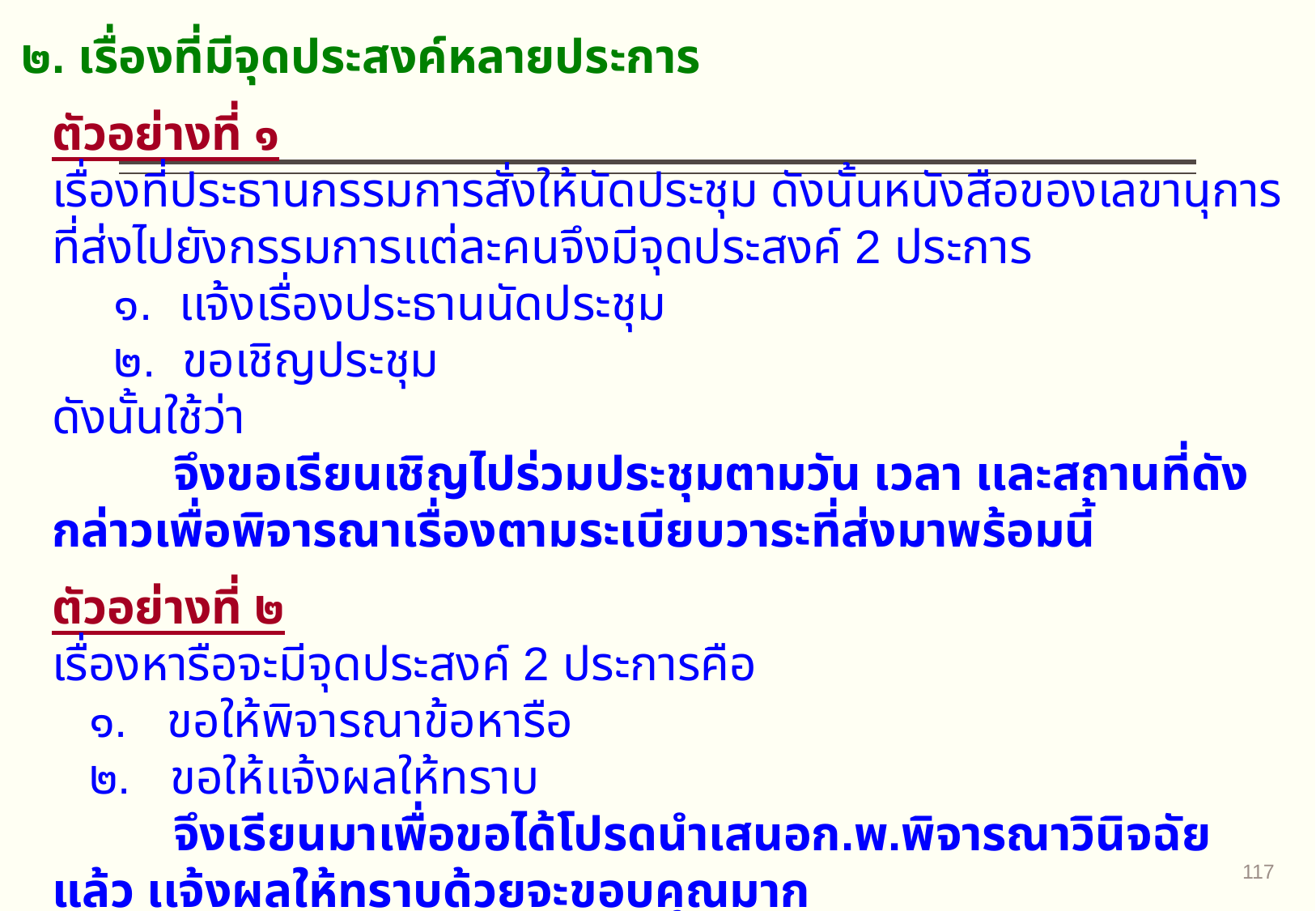

๒. เรื่องที่มีจุดประสงค์หลายประการ

	ตัวอย่างที่ ๑
	เรื่องที่ประธานกรรมการสั่งให้นัดประชุม ดังนั้นหนังสือของเลขานุการที่ส่งไปยังกรรมการเเต่ละคนจึงมีจุดประสงค์ 2 ประการ
	     ๑.  เเจ้งเรื่องประธานนัดประชุม
	     ๒.  ขอเชิญประชุม
	ดังนั้นใช้ว่า
		จึงขอเรียนเชิญไปร่วมประชุมตามวัน เวลา เเละสถานที่ดังกล่าวเพื่อพิจารณาเรื่องตามระเบียบวาระที่ส่งมาพร้อมนี้

	ตัวอย่างที่ ๒
	เรื่องหารือจะมีจุดประสงค์ 2 ประการคือ
	   ๑.   ขอให้พิจารณาข้อหารือ
	   ๒.   ขอให้เเจ้งผลให้ทราบ
		จึงเรียนมาเพื่อขอได้โปรดนำเสนอก.พ.พิจารณาวินิจฉัยแล้ว เเจ้งผลให้ทราบด้วยจะขอบคุณมาก

117